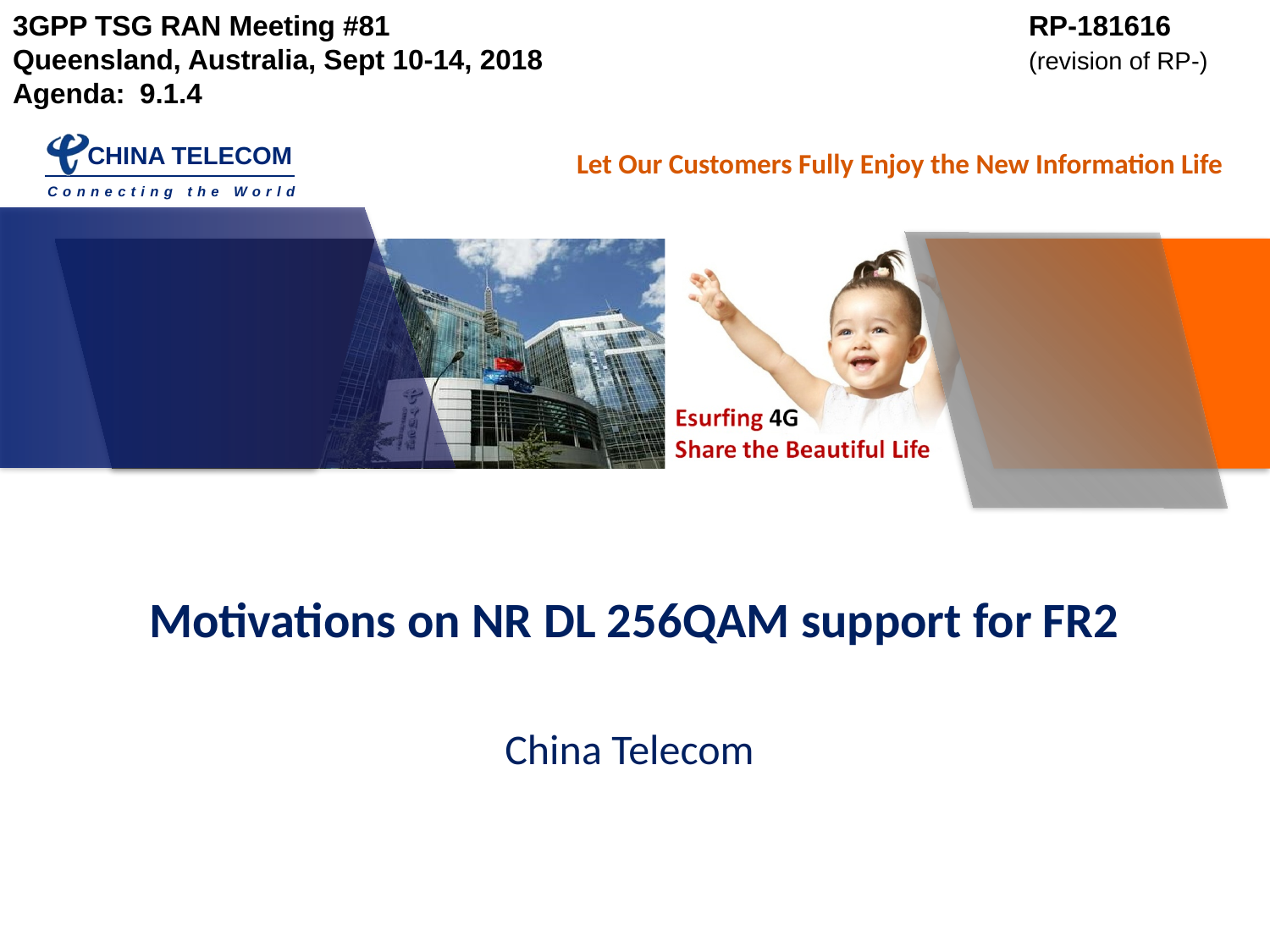

3GPP TSG RAN Meeting #81						RP-181616
Queensland, Australia, Sept 10-14, 2018				(revision of RP-)
Agenda: 	9.1.4
# Motivations on NR DL 256QAM support for FR2
China Telecom